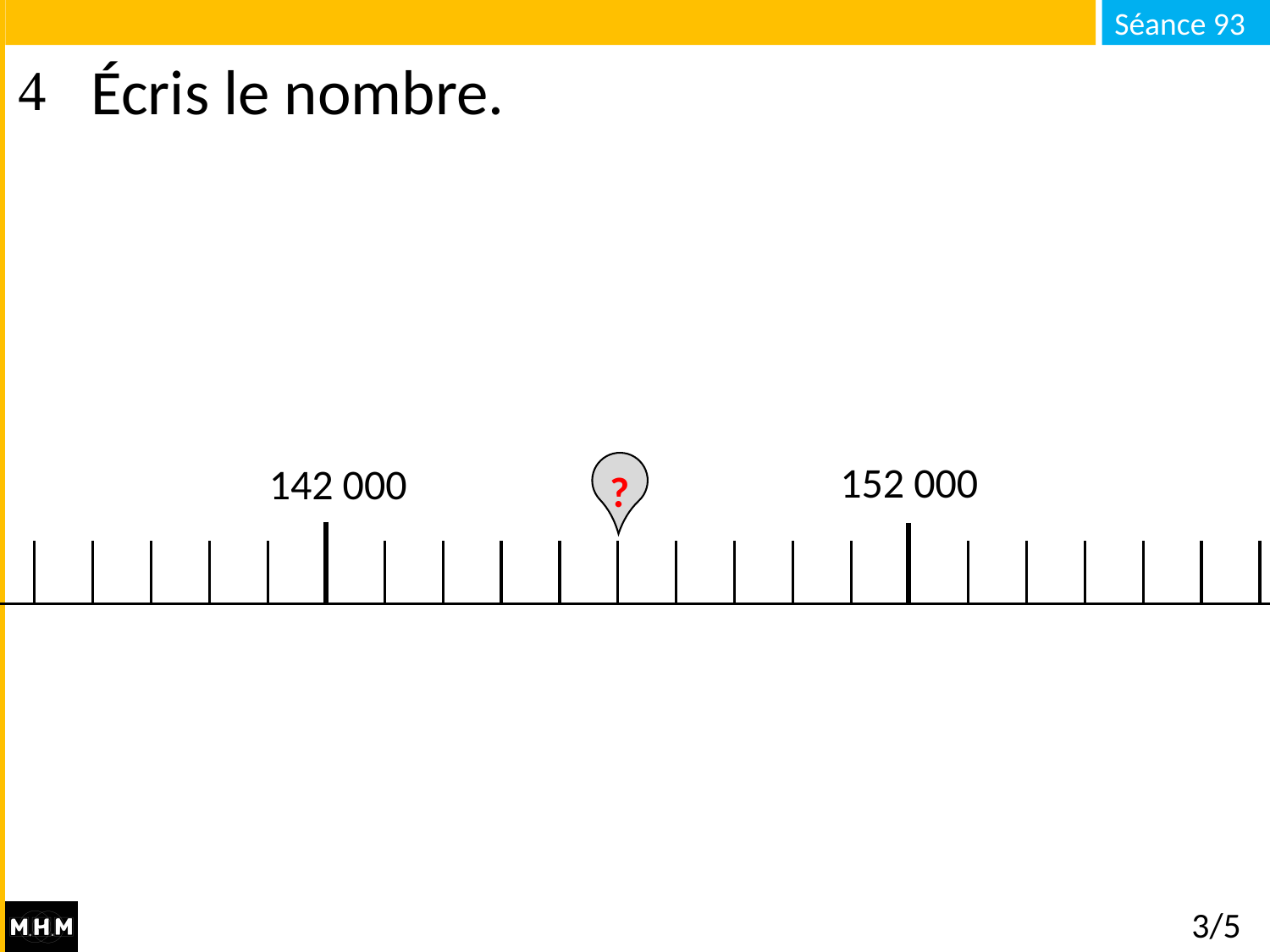

# Écris le nombre.
152 000
142 000

?
3/5